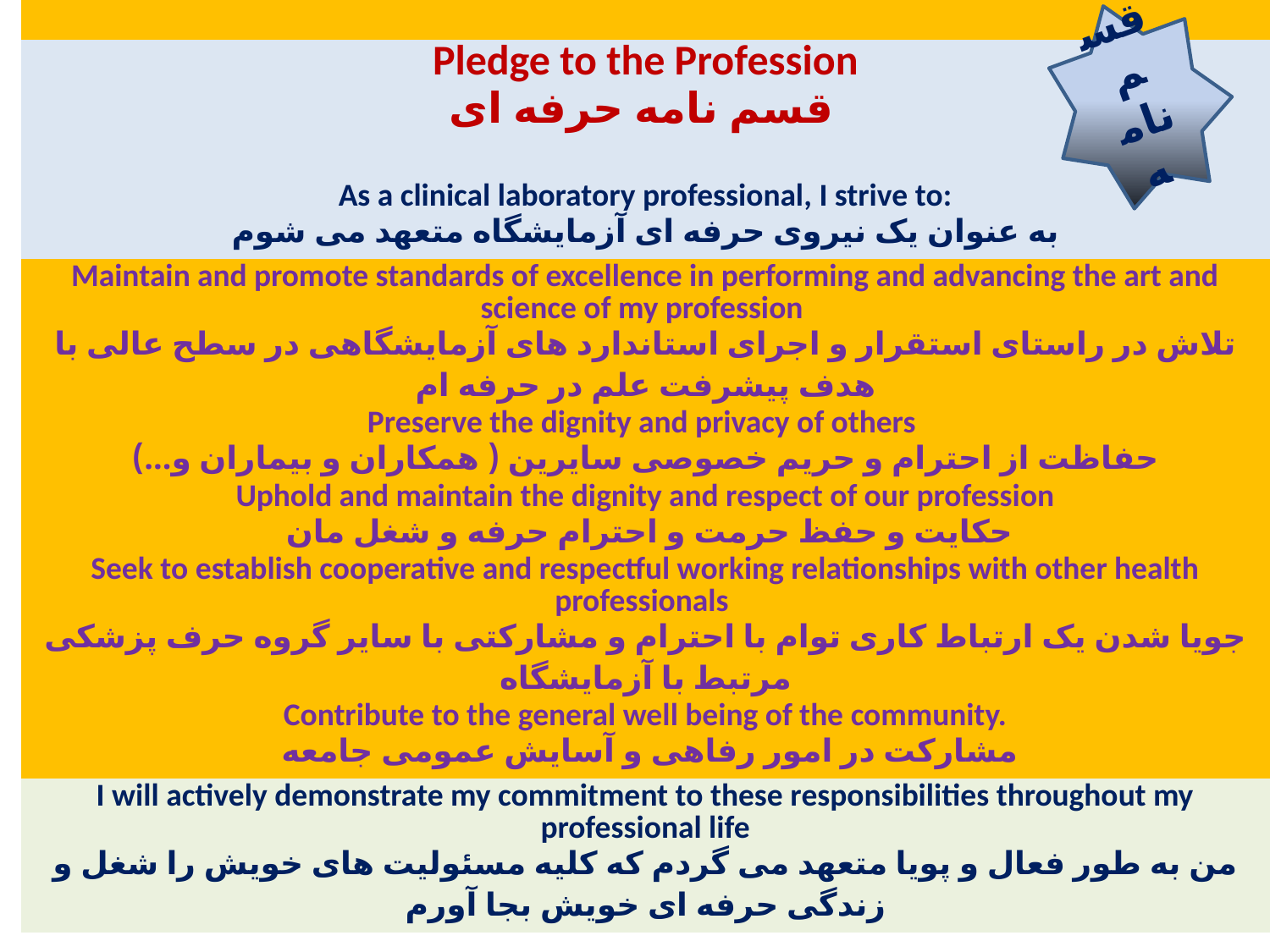

|  |
| --- |
| Pledge to the Profession قسم نامه حرفه ای As a clinical laboratory professional, I strive to: به عنوان یک نیروی حرفه ای آزمایشگاه متعهد می شوم |
| Maintain and promote standards of excellence in performing and advancing the art and science of my profession تلاش در راستای استقرار و اجرای استاندارد های آزمایشگاهی در سطح عالی با هدف پیشرفت علم در حرفه ام Preserve the dignity and privacy of others حفاظت از احترام و حریم خصوصی سایرین ( همکاران و بیماران و...) Uphold and maintain the dignity and respect of our profession حکایت و حفظ حرمت و احترام حرفه و شغل مان Seek to establish cooperative and respectful working relationships with other health professionals جویا شدن یک ارتباط کاری توام با احترام و مشارکتی با سایر گروه حرف پزشکی مرتبط با آزمایشگاه Contribute to the general well being of the community. مشارکت در امور رفاهی و آسایش عمومی جامعه |
| I will actively demonstrate my commitment to these responsibilities throughout my professional life من به طور فعال و پویا متعهد می گردم که کلیه مسئولیت های خویش را شغل و زندگی حرفه ای خویش بجا آورم |
قسم نامه